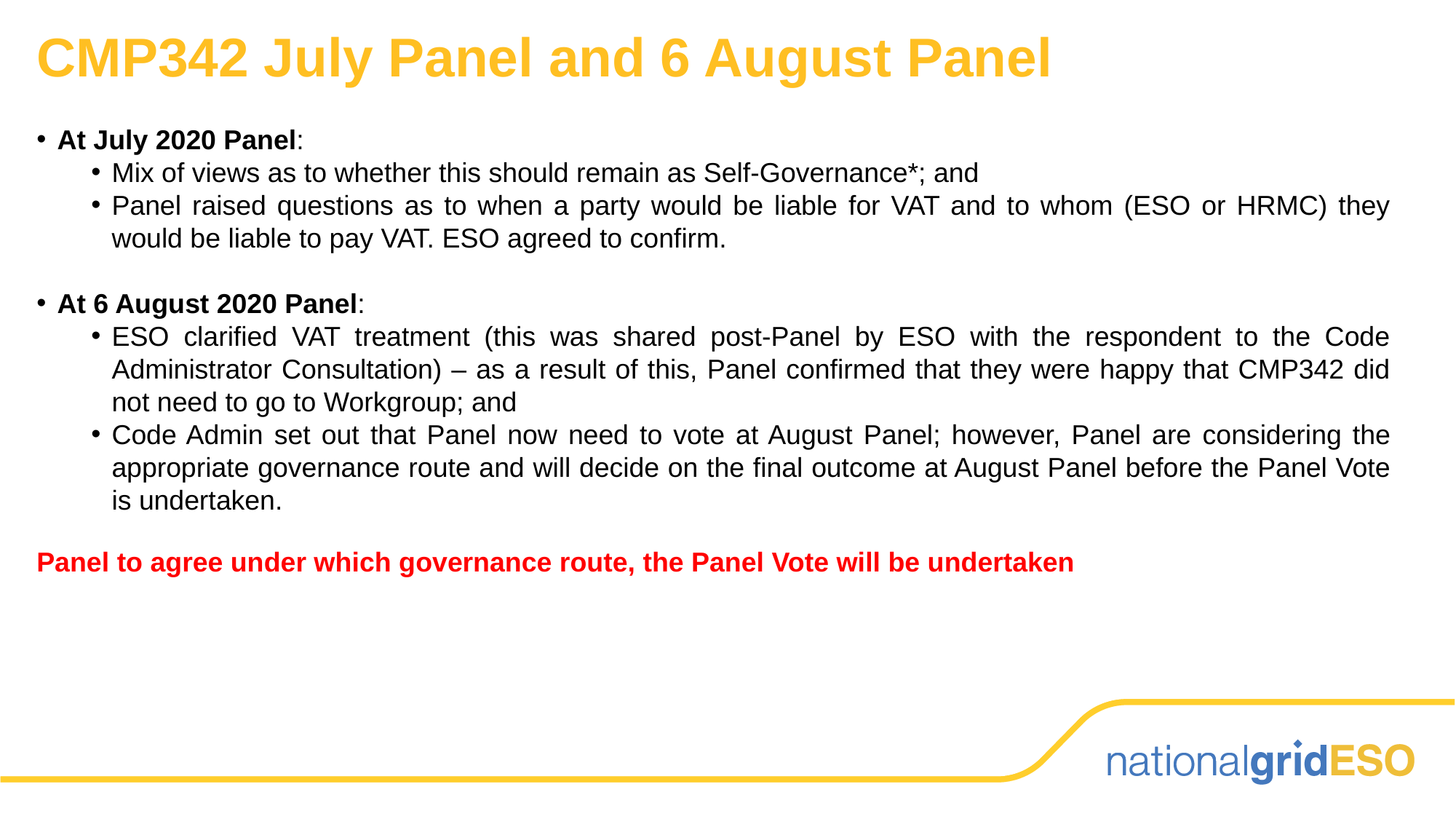

# CMP342 July Panel and 6 August Panel
At July 2020 Panel:
Mix of views as to whether this should remain as Self-Governance*; and
Panel raised questions as to when a party would be liable for VAT and to whom (ESO or HRMC) they would be liable to pay VAT. ESO agreed to confirm.

At 6 August 2020 Panel:
ESO clarified VAT treatment (this was shared post-Panel by ESO with the respondent to the Code Administrator Consultation) – as a result of this, Panel confirmed that they were happy that CMP342 did not need to go to Workgroup; and
Code Admin set out that Panel now need to vote at August Panel; however, Panel are considering the appropriate governance route and will decide on the final outcome at August Panel before the Panel Vote is undertaken.

Panel to agree under which governance route, the Panel Vote will be undertaken